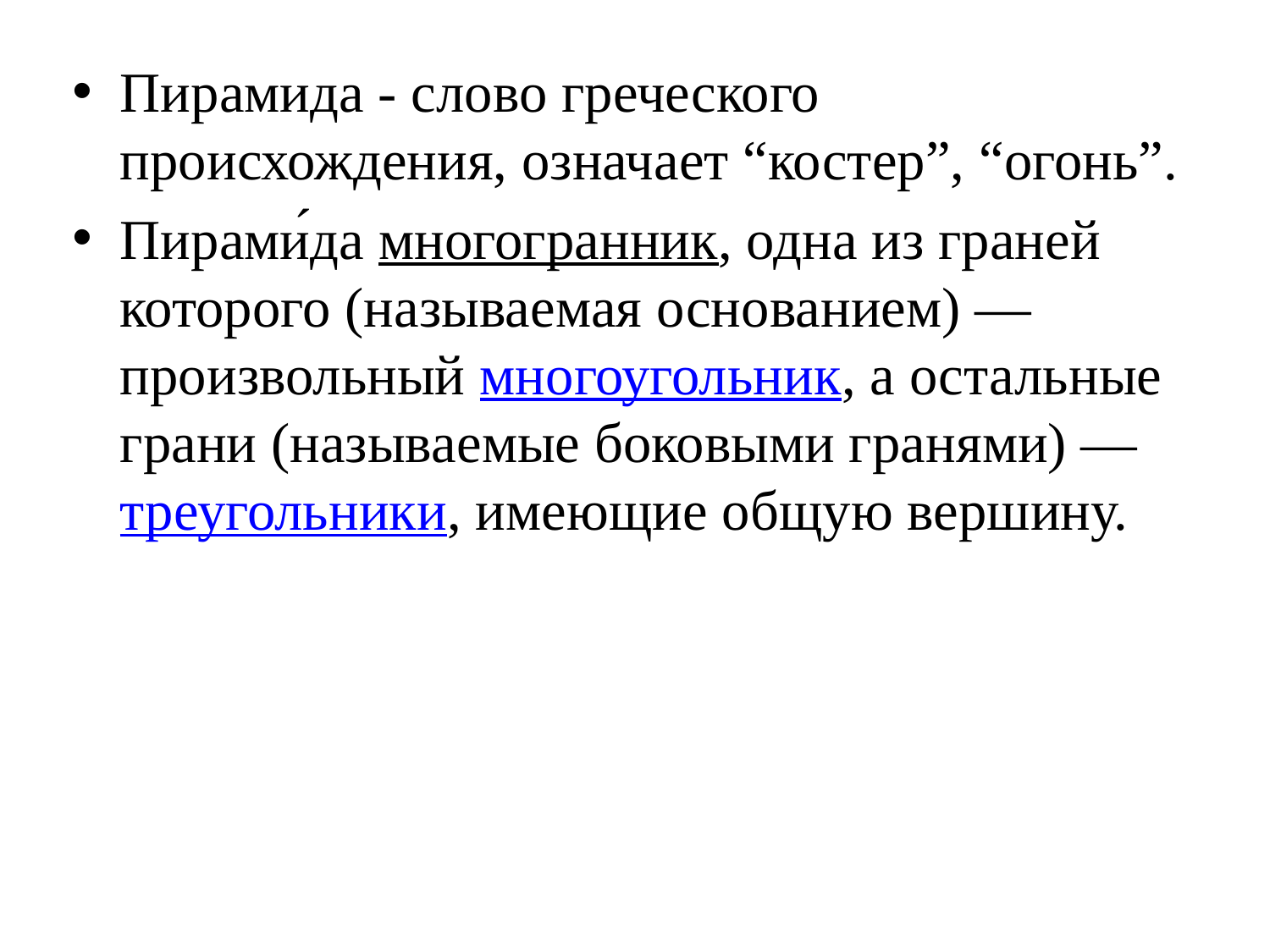

Пирамида - слово греческого происхождения, означает “костер”, “огонь”.
Пирами́да многогранник, одна из граней которого (называемая основанием) — произвольный многоугольник, а остальные грани (называемые боковыми гранями) — треугольники, имеющие общую вершину.